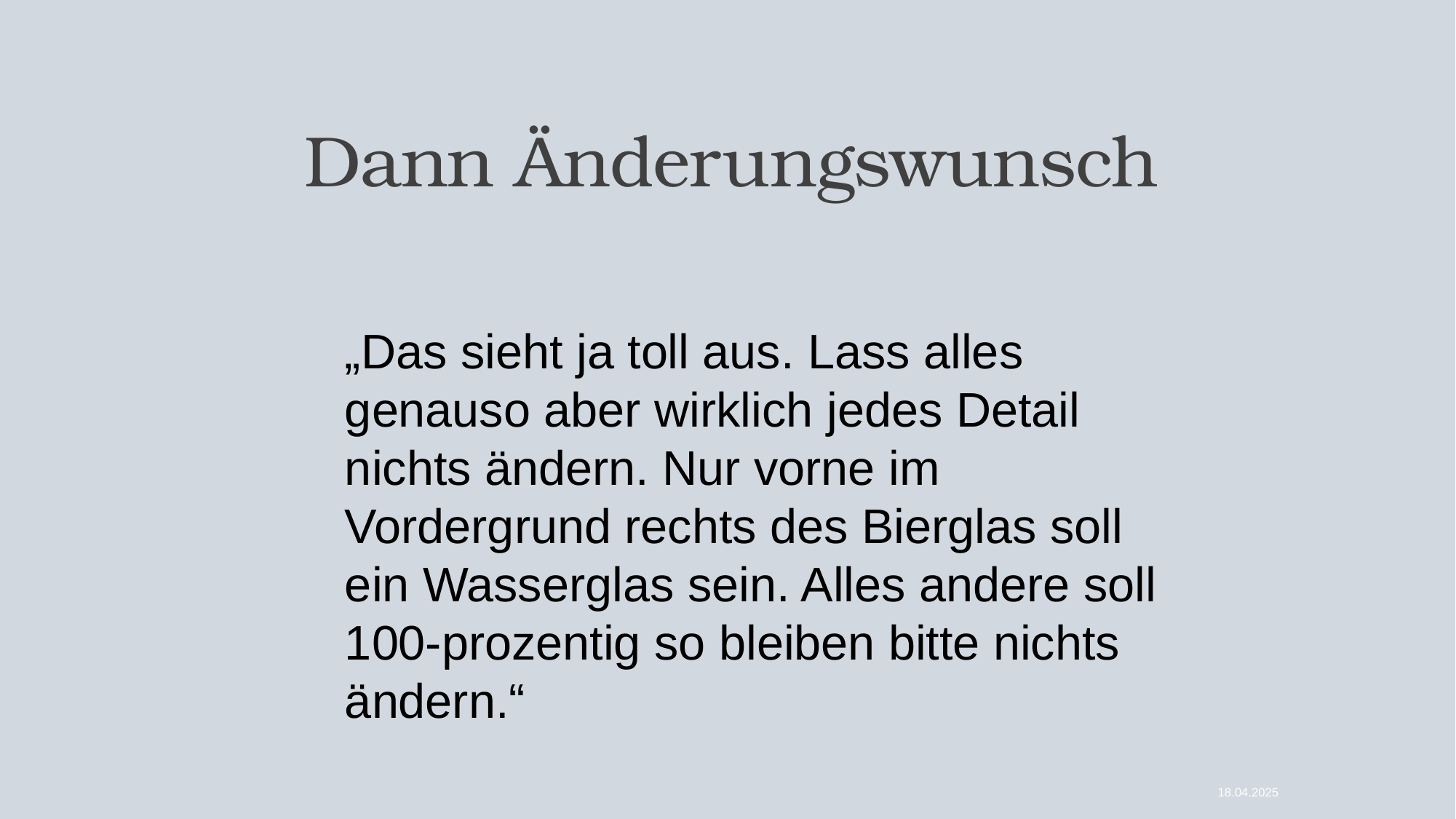

# Dann Änderungswunsch
„Das sieht ja toll aus. Lass alles genauso aber wirklich jedes Detail nichts ändern. Nur vorne im Vordergrund rechts des Bierglas soll ein Wasserglas sein. Alles andere soll 100-prozentig so bleiben bitte nichts ändern.“
18.04.2025